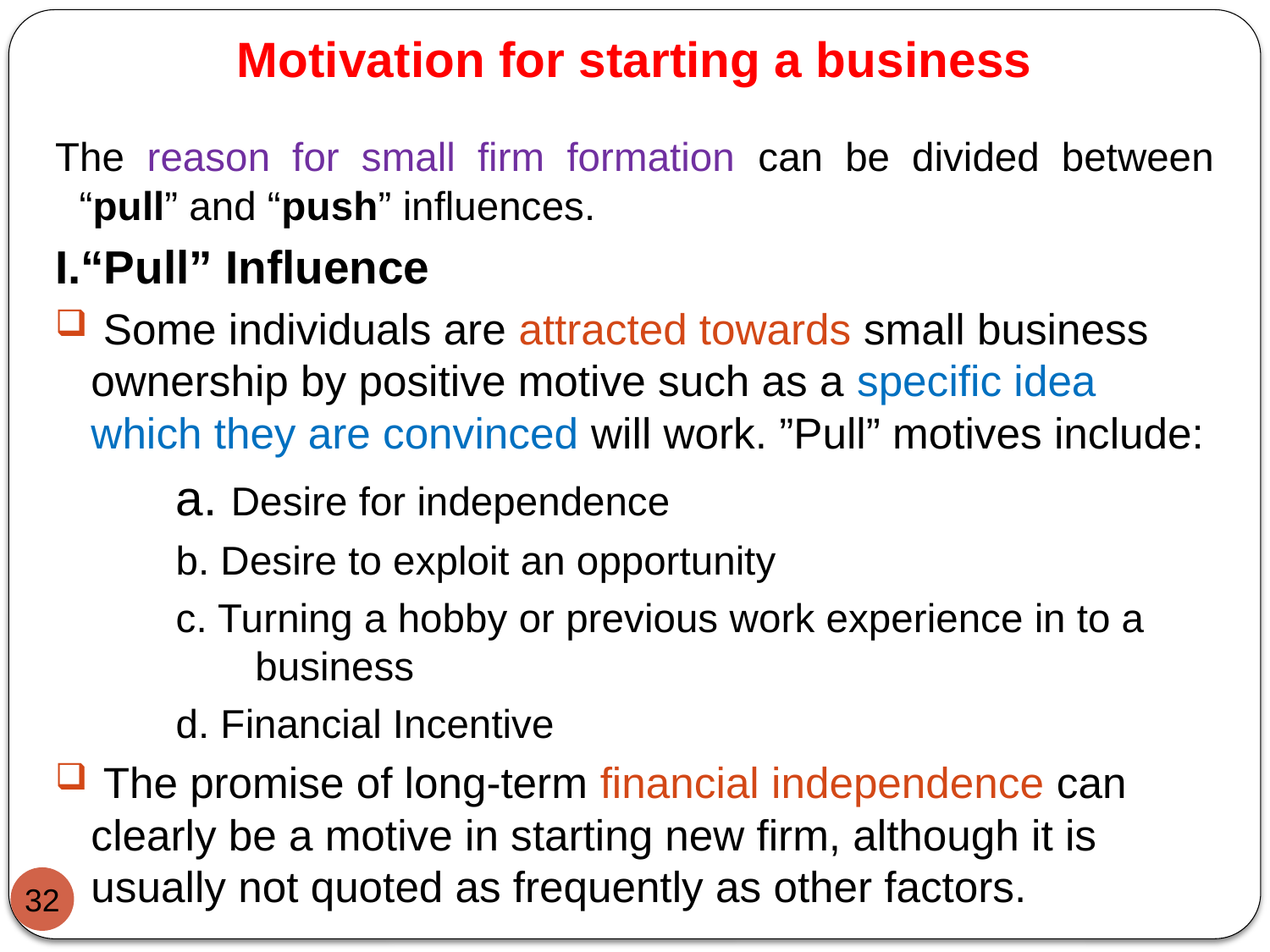

Motivation for starting a business

The reason for small firm formation can be divided between “pull” and “push” influences.
I.“Pull” Influence
 Some individuals are attracted towards small business ownership by positive motive such as a specific idea which they are convinced will work. ”Pull” motives include:
a. Desire for independence
b. Desire to exploit an opportunity
c. Turning a hobby or previous work experience in to a business
d. Financial Incentive
 The promise of long-term financial independence can clearly be a motive in starting new firm, although it is usually not quoted as frequently as other factors.

32